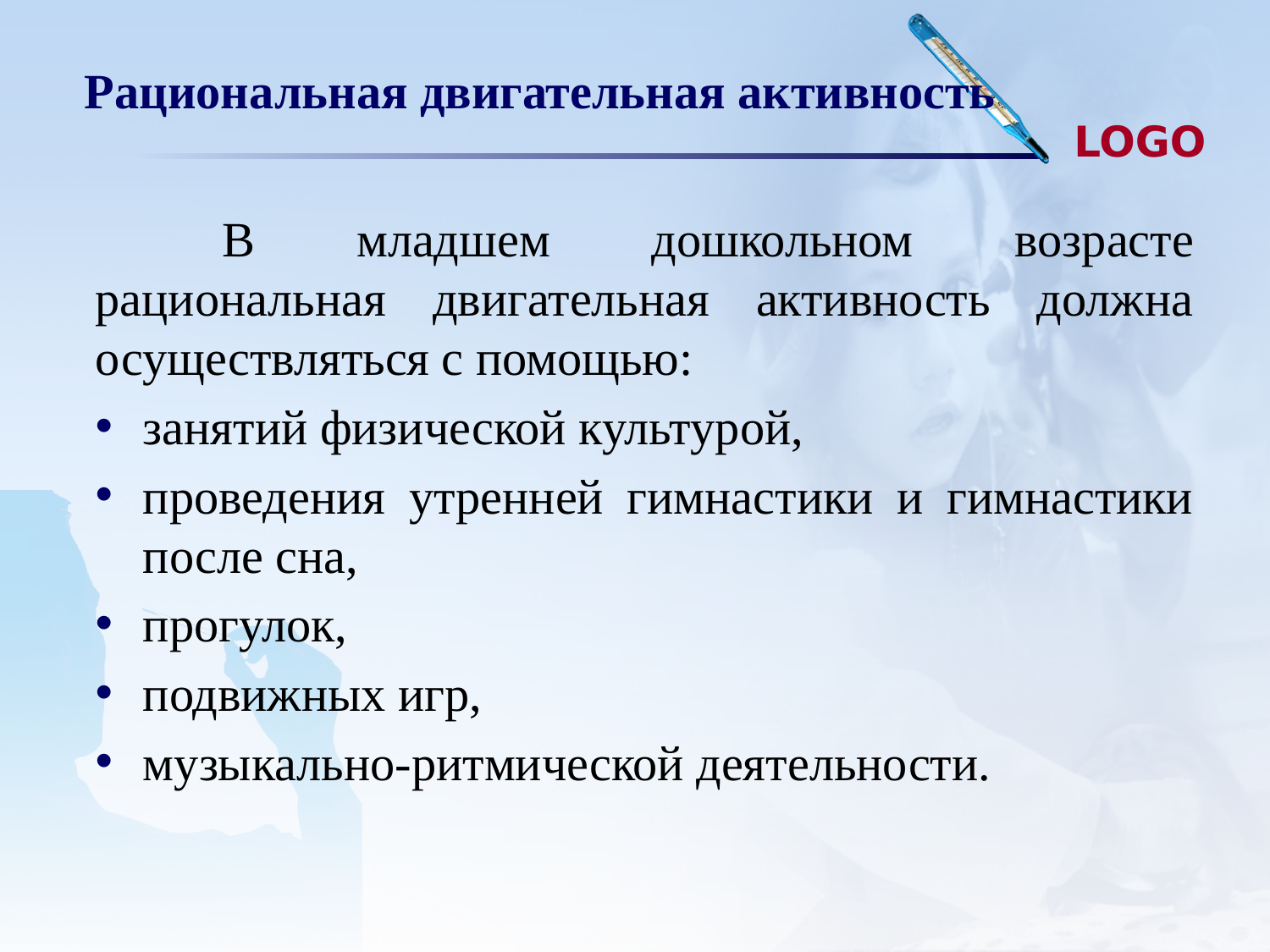

# Рациональная двигательная активность
	В младшем дошкольном возрасте рациональная двигательная активность должна осуществляться с помощью:
занятий физической культурой,
проведения утренней гимнастики и гимнастики после сна,
прогулок,
подвижных игр,
музыкально-ритмической деятельности.